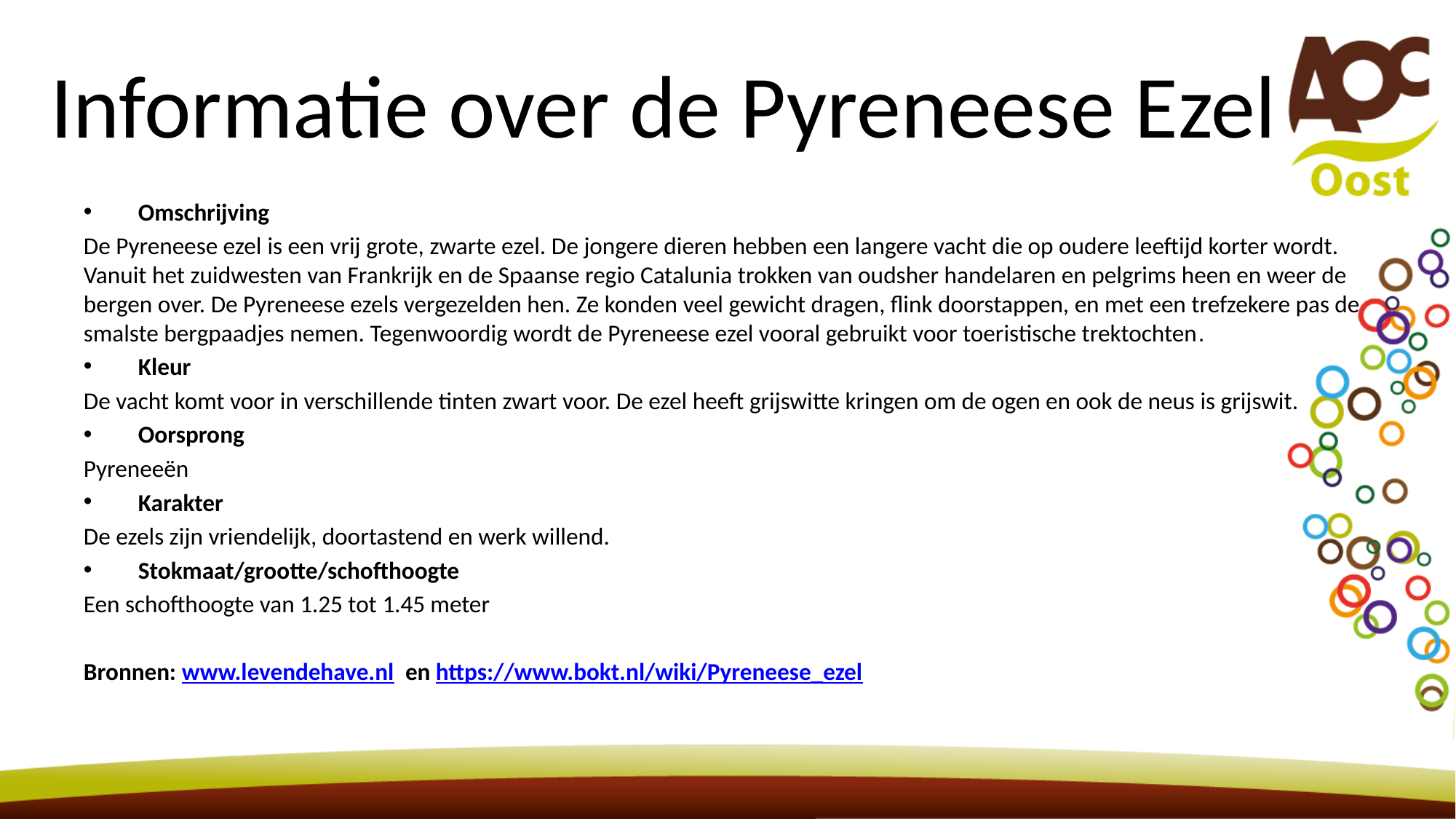

# Informatie over de Pyreneese Ezel
Omschrijving
De Pyreneese ezel is een vrij grote, zwarte ezel. De jongere dieren hebben een langere vacht die op oudere leeftijd korter wordt. Vanuit het zuidwesten van Frankrijk en de Spaanse regio Catalunia trokken van oudsher handelaren en pelgrims heen en weer de bergen over. De Pyreneese ezels vergezelden hen. Ze konden veel gewicht dragen, flink doorstappen, en met een trefzekere pas de smalste bergpaadjes nemen. Tegenwoordig wordt de Pyreneese ezel vooral gebruikt voor toeristische trektochten.
Kleur
De vacht komt voor in verschillende tinten zwart voor. De ezel heeft grijswitte kringen om de ogen en ook de neus is grijswit.
Oorsprong
Pyreneeën
Karakter
De ezels zijn vriendelijk, doortastend en werk willend.
Stokmaat/grootte/schofthoogte
Een schofthoogte van 1.25 tot 1.45 meter

Bronnen: www.levendehave.nl  en https://www.bokt.nl/wiki/Pyreneese_ezel